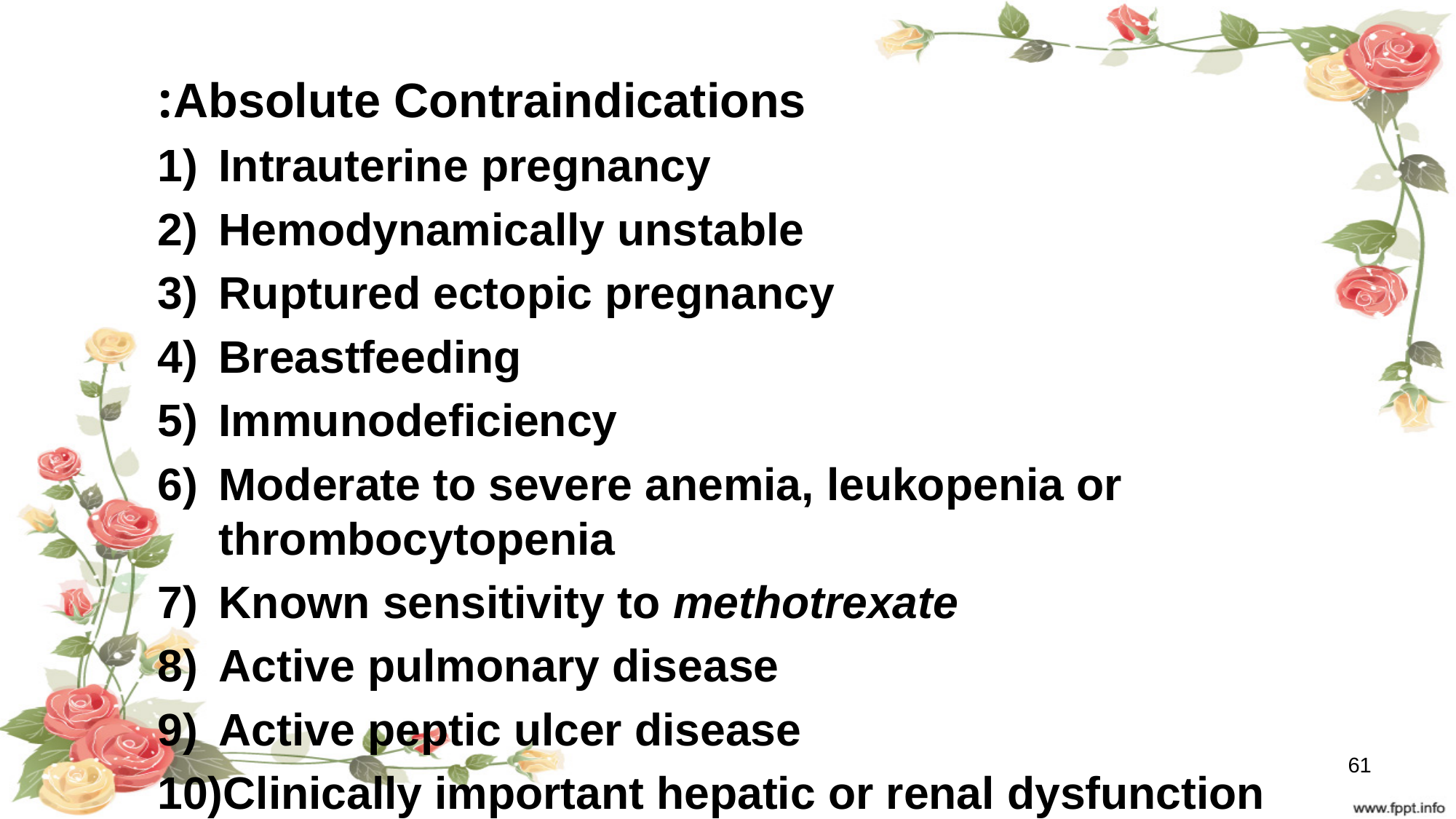

Absolute Contraindications:
Intrauterine pregnancy
Hemodynamically unstable
Ruptured ectopic pregnancy
Breastfeeding
Immunodeficiency
Moderate to severe anemia, leukopenia or thrombocytopenia
Known sensitivity to methotrexate
Active pulmonary disease
Active peptic ulcer disease
Clinically important hepatic or renal dysfunction
61